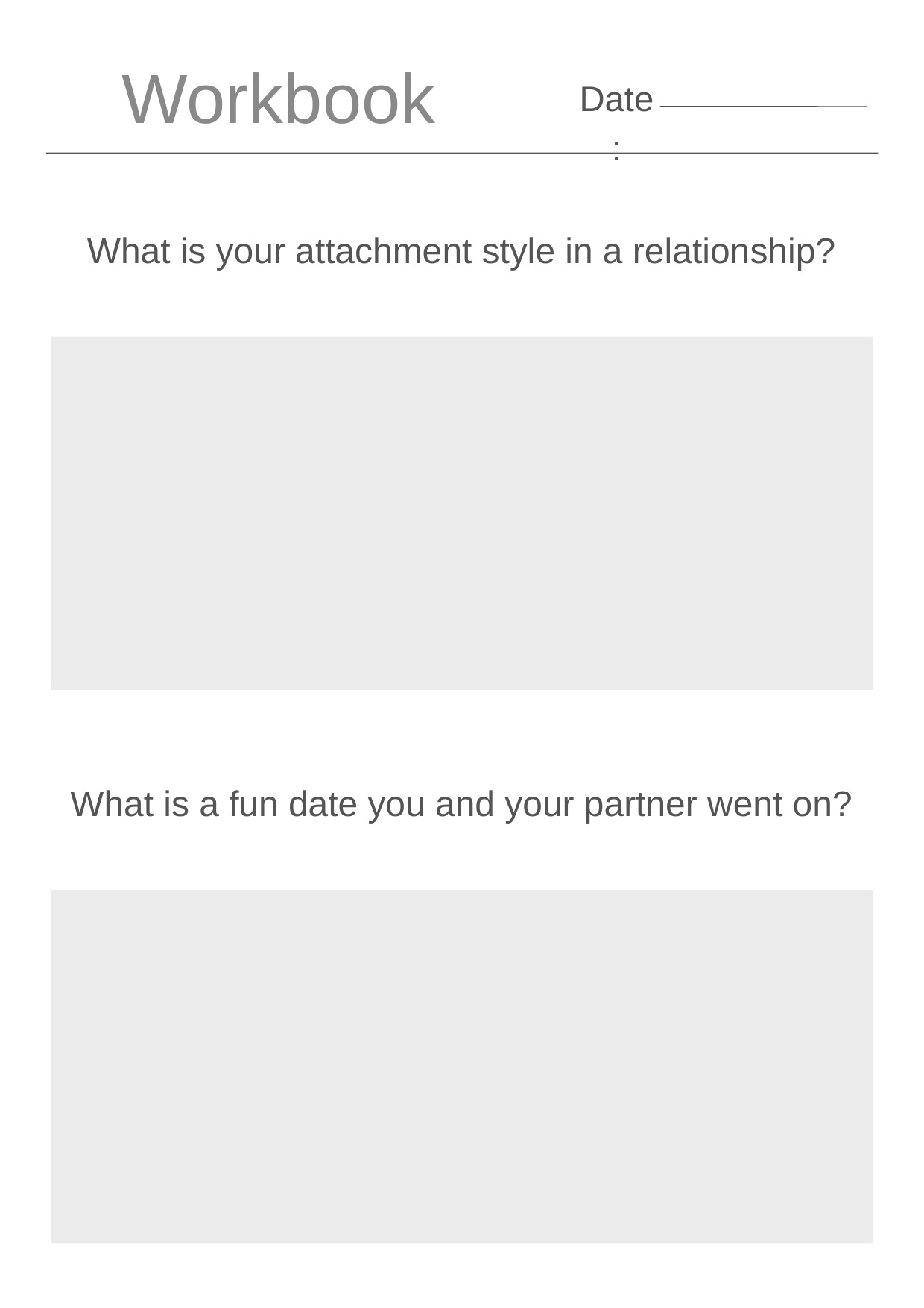

Workbook
Date:

What is your attachment style in a relationship?

What is a fun date you and your partner went on?